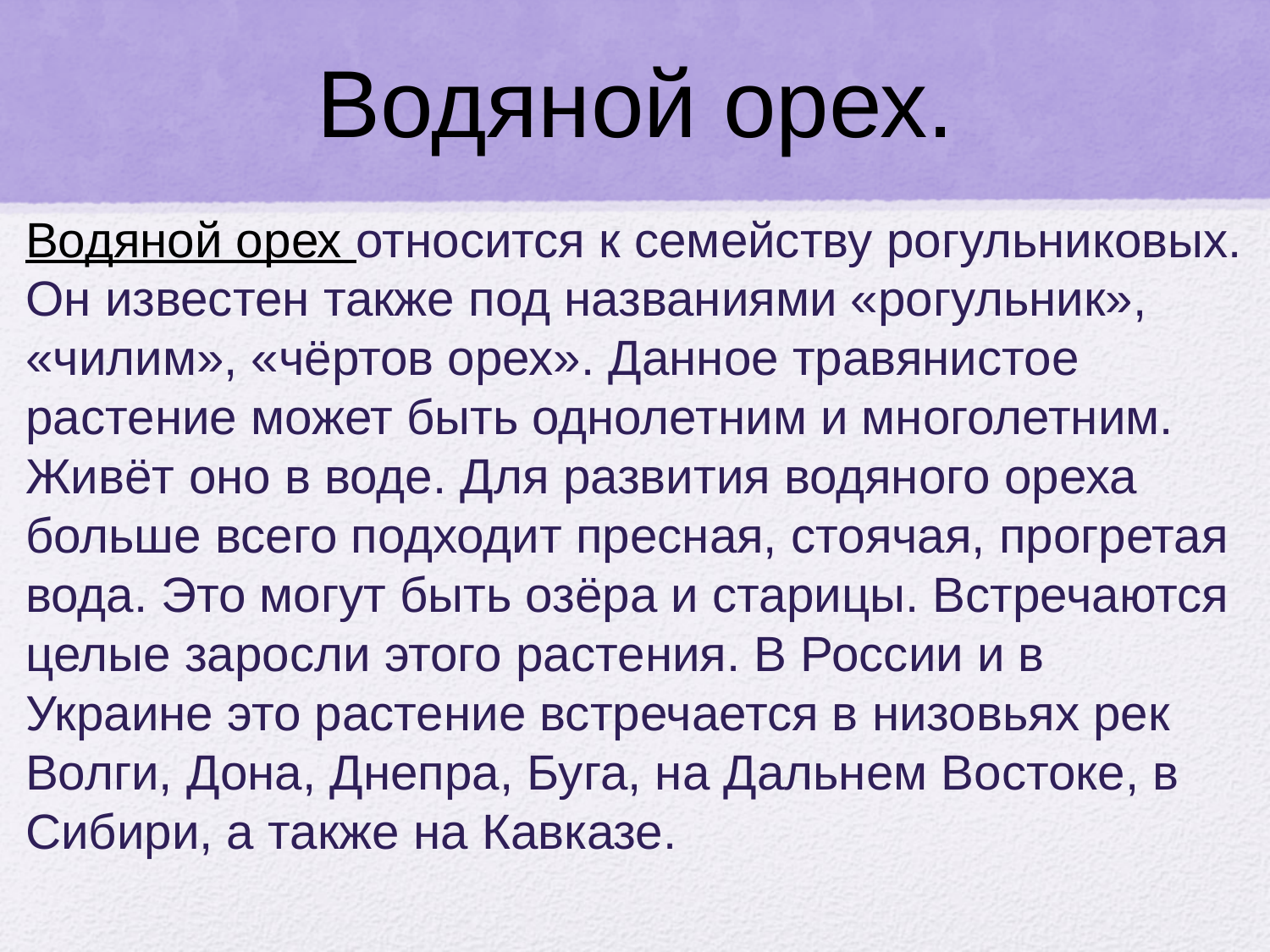

# Водяной орех.
Водяной орех относится к семейству рогульниковых. Он известен также под названиями «рогульник», «чилим», «чёртов орех». Данное травянистое растение может быть однолетним и многолетним. Живёт оно в воде. Для развития водяного ореха больше всего подходит пресная, стоячая, прогретая вода. Это могут быть озёра и старицы. Встречаются целые заросли этого растения. В России и в Украине это растение встречается в низовьях рек Волги, Дона, Днепра, Буга, на Дальнем Востоке, в Сибири, а также на Кавказе.